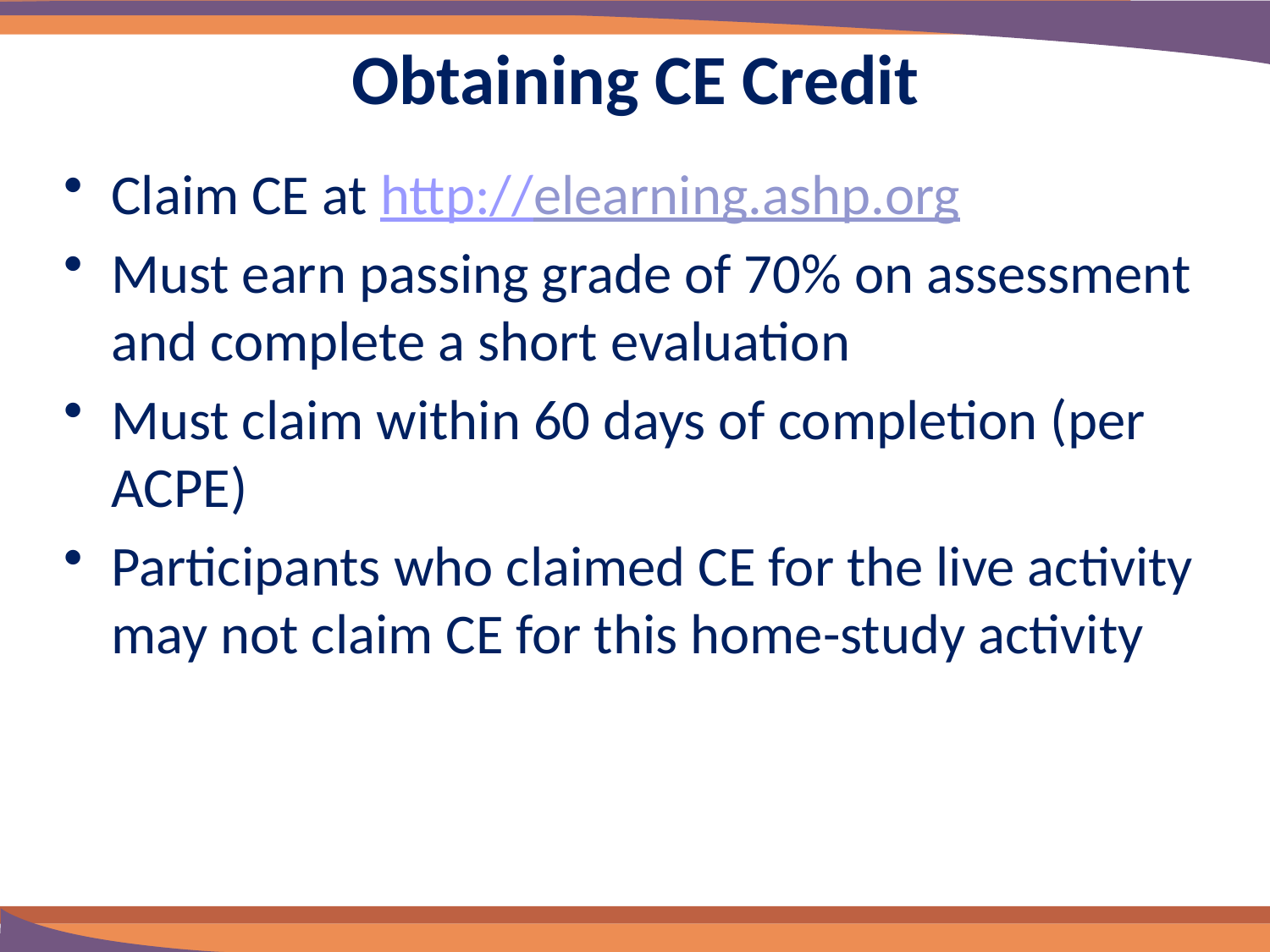

# Obtaining CE Credit
Claim CE at http://elearning.ashp.org
Must earn passing grade of 70% on assessment and complete a short evaluation
Must claim within 60 days of completion (per ACPE)
Participants who claimed CE for the live activity may not claim CE for this home-study activity